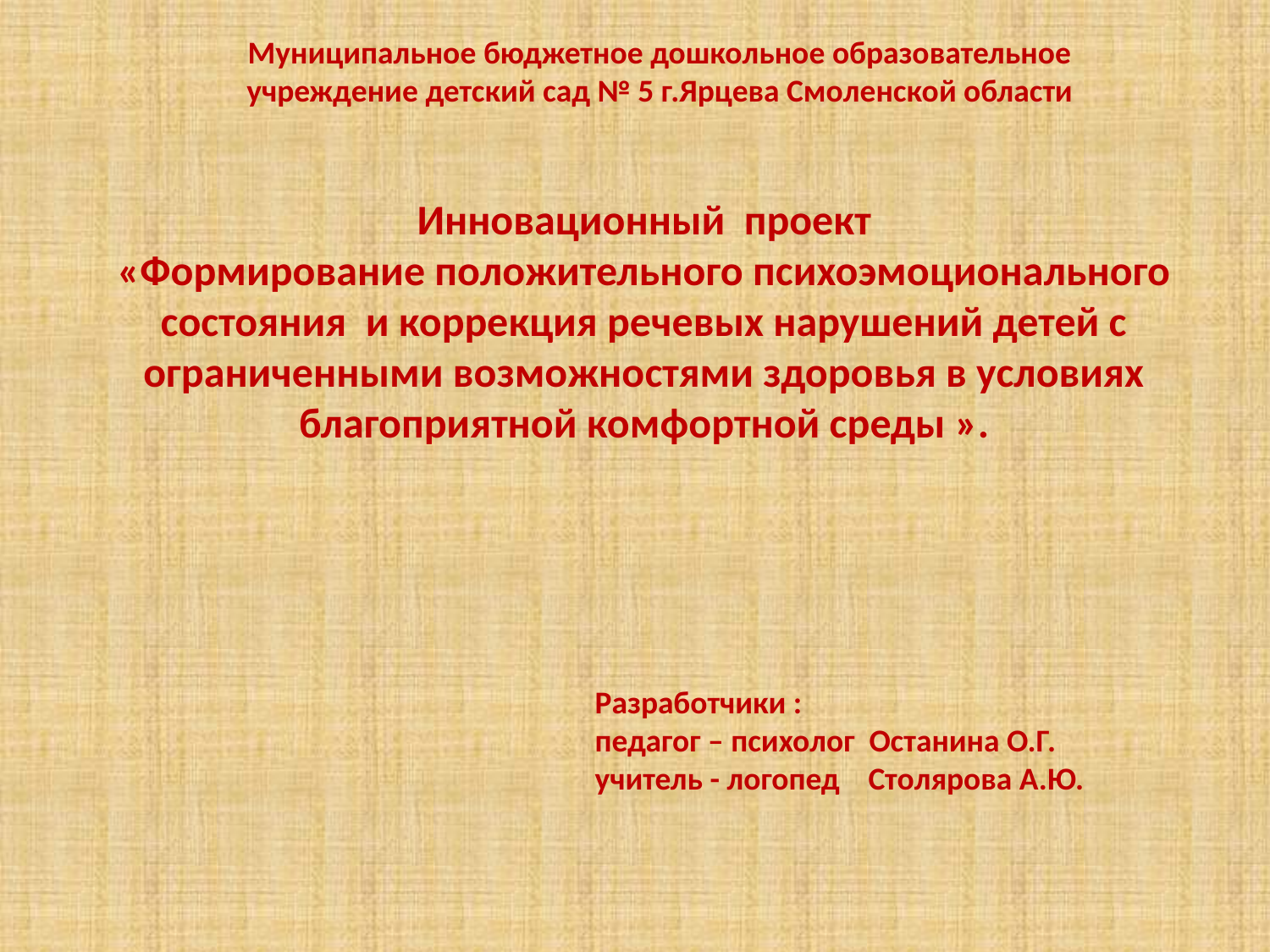

Муниципальное бюджетное дошкольное образовательное учреждение детский сад № 5 г.Ярцева Смоленской области
Инновационный  проект
«Формирование положительного психоэмоционального состояния  и коррекция речевых нарушений детей с ограниченными возможностями здоровья в условиях благоприятной комфортной среды ».
Разработчики :
педагог – психолог  Останина О.Г.
учитель - логопед    Столярова А.Ю.